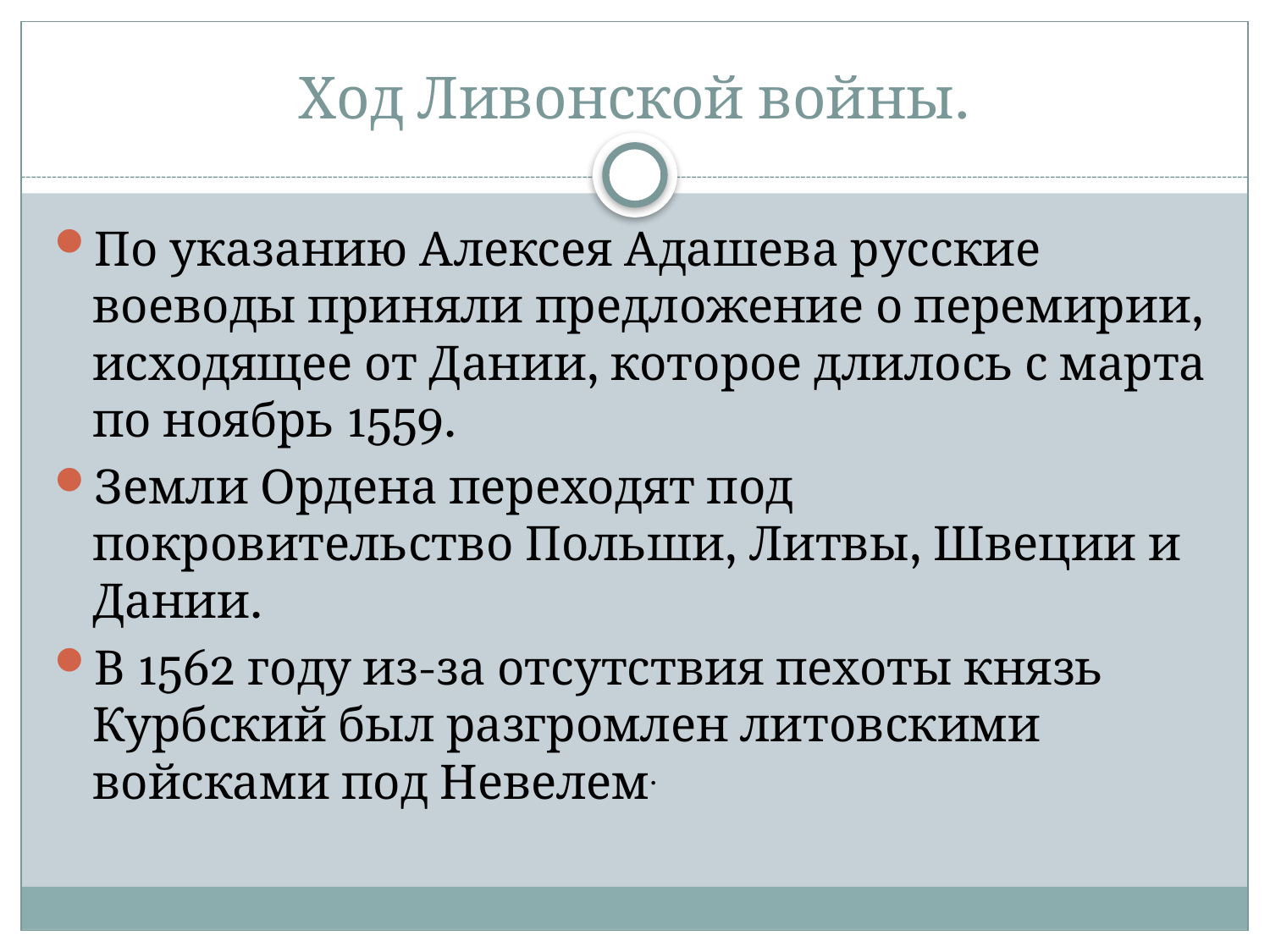

# Ход Ливонской войны.
По указанию Алексея Адашева русские воеводы приняли предложение о перемирии, исходящее от Дании, которое длилось с марта по ноябрь 1559.
Земли Ордена переходят под покровительство Польши, Литвы, Швеции и Дании.
В 1562 году из-за отсутствия пехоты князь Курбский был разгромлен литовскими войсками под Невелем.